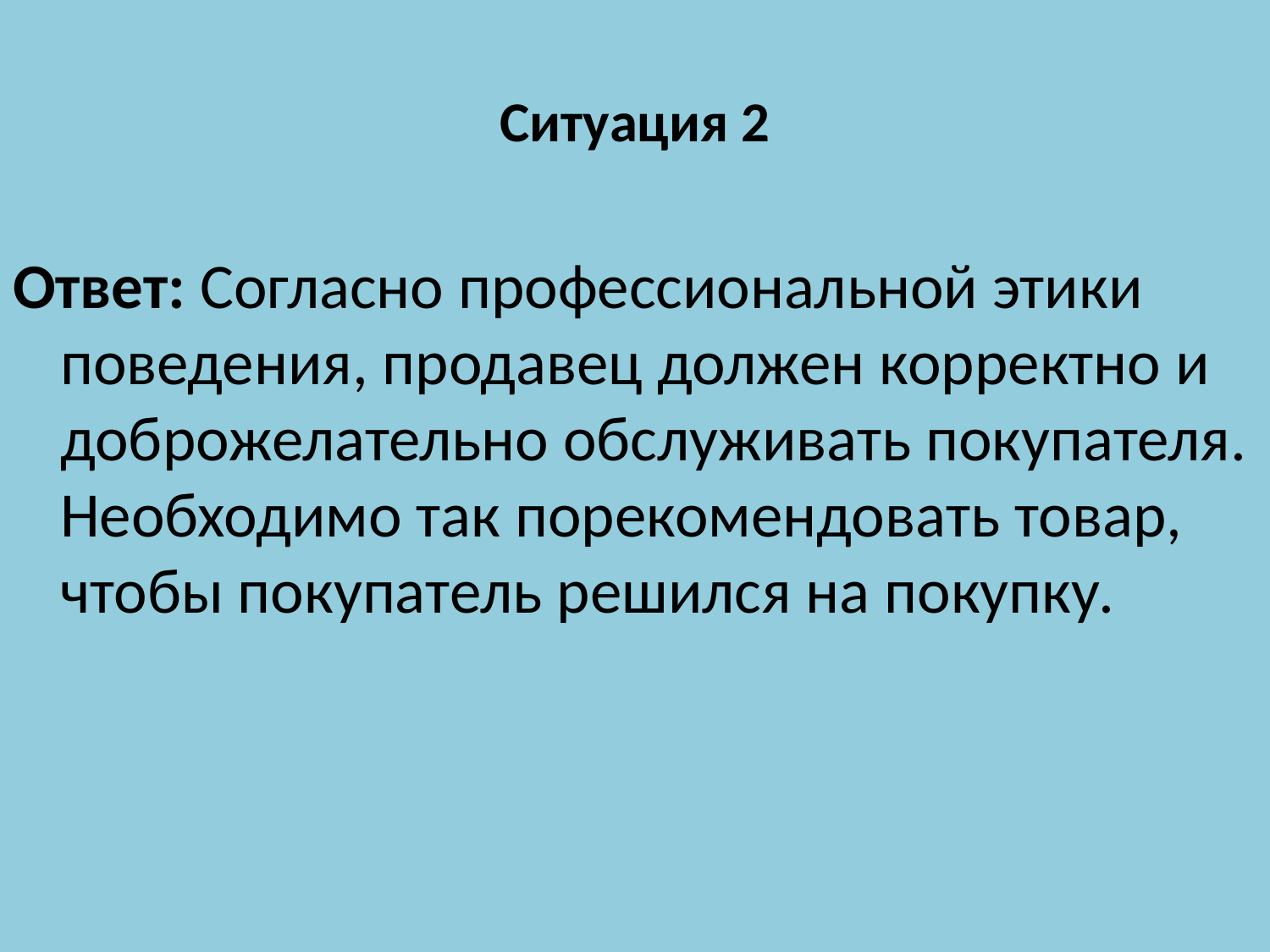

#

Ситуация 2

Ответ: Согласно профессиональной этики поведения, продавец должен корректно и доброжелательно обслуживать покупателя. Необходимо так порекомендовать товар, чтобы покупатель решился на покупку.